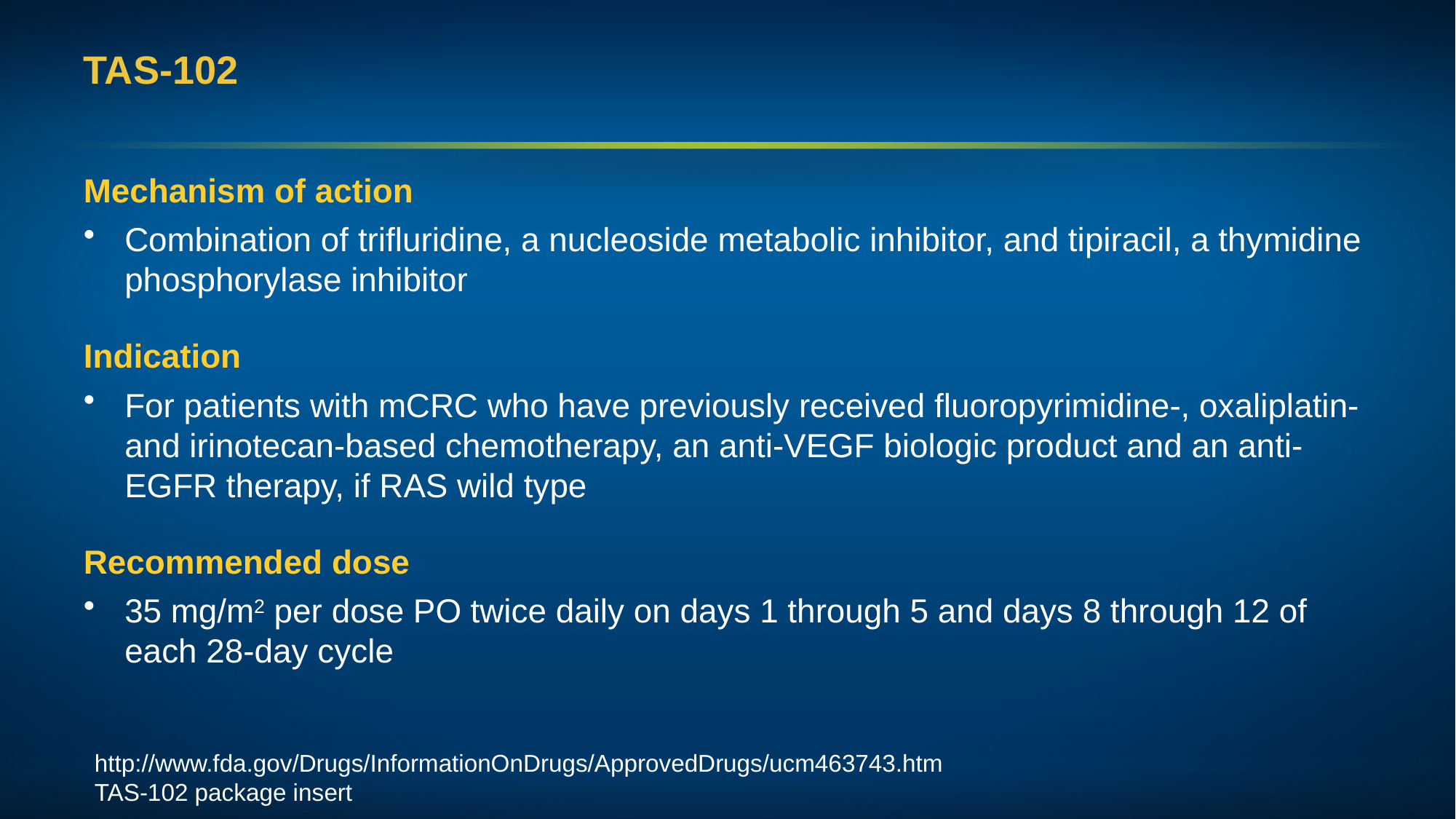

# TAS-102
Mechanism of action
Combination of trifluridine, a nucleoside metabolic inhibitor, and tipiracil, a thymidine phosphorylase inhibitor
Indication
For patients with mCRC who have previously received fluoropyrimidine-, oxaliplatin- and irinotecan-based chemotherapy, an anti-VEGF biologic product and an anti-EGFR therapy, if RAS wild type
Recommended dose
35 mg/m2 per dose PO twice daily on days 1 through 5 and days 8 through 12 of each 28-day cycle
http://www.fda.gov/Drugs/InformationOnDrugs/ApprovedDrugs/ucm463743.htm
TAS-102 package insert